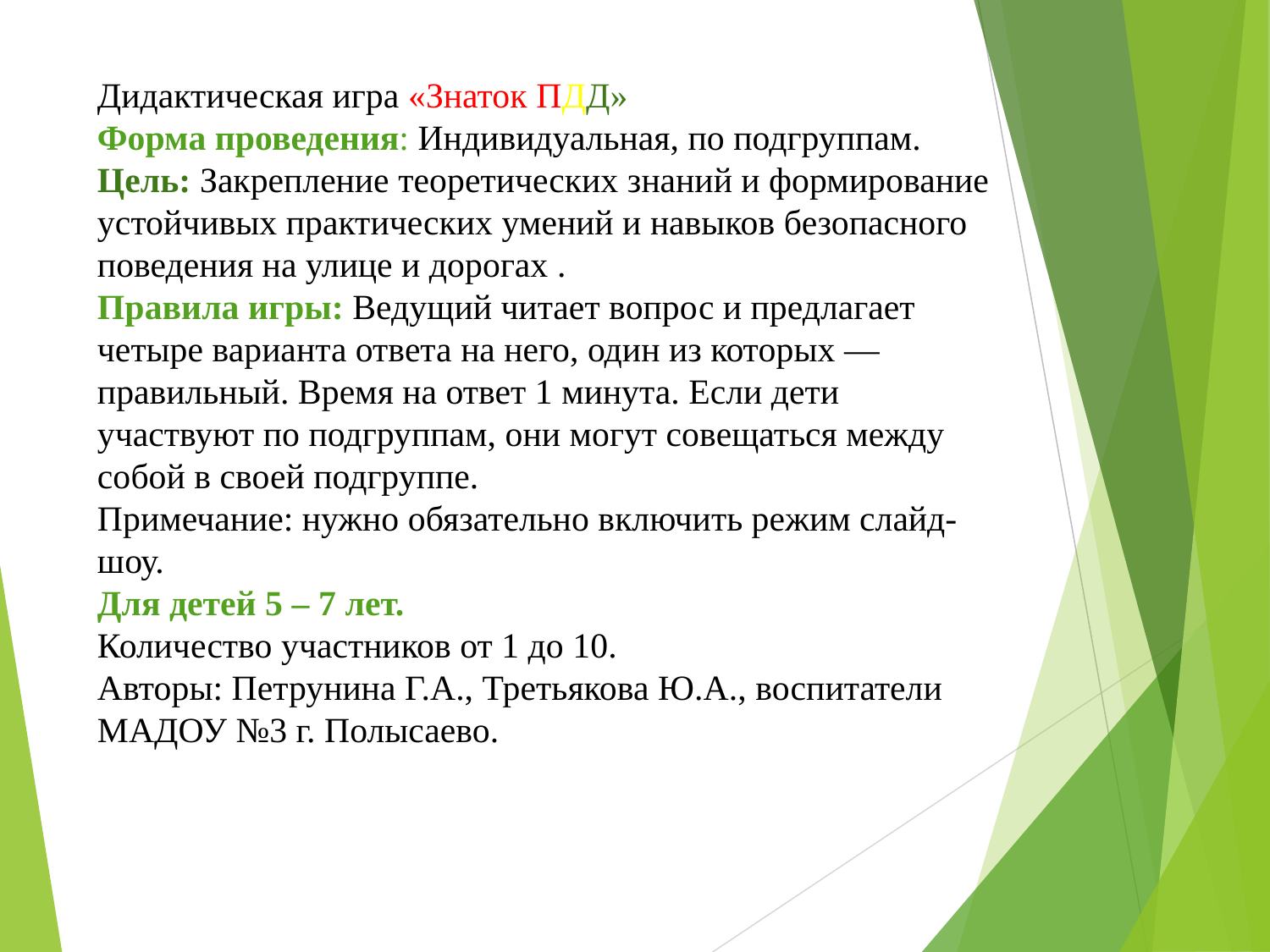

Дидактическая игра «Знаток ПДД»
Форма проведения: Индивидуальная, по подгруппам.
Цель: Закрепление теоретических знаний и формирование устойчивых практических умений и навыков безопасного поведения на улице и дорогах .
Правила игры: Ведущий читает вопрос и предлагает четыре варианта ответа на него, один из которых — правильный. Время на ответ 1 минута. Если дети участвуют по подгруппам, они могут совещаться между собой в своей подгруппе.
Примечание: нужно обязательно включить режим слайд-шоу.
Для детей 5 – 7 лет.
Количество участников от 1 до 10.
Авторы: Петрунина Г.А., Третьякова Ю.А., воспитатели МАДОУ №3 г. Полысаево.